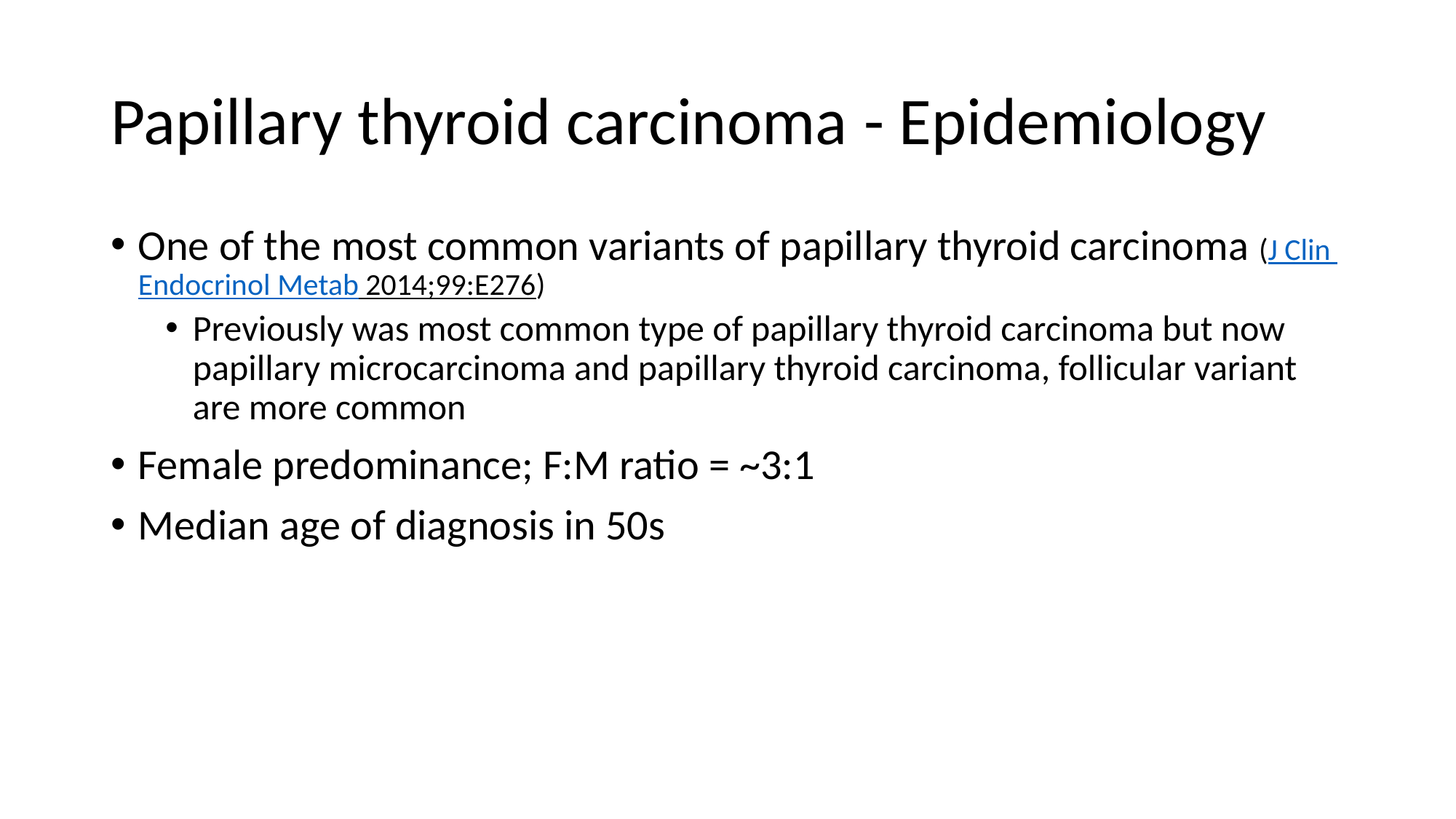

# Papillary thyroid carcinoma - Epidemiology
One of the most common variants of papillary thyroid carcinoma (J Clin Endocrinol Metab 2014;99:E276)
Previously was most common type of papillary thyroid carcinoma but now papillary microcarcinoma and papillary thyroid carcinoma, follicular variant are more common
Female predominance; F:M ratio = ~3:1
Median age of diagnosis in 50s